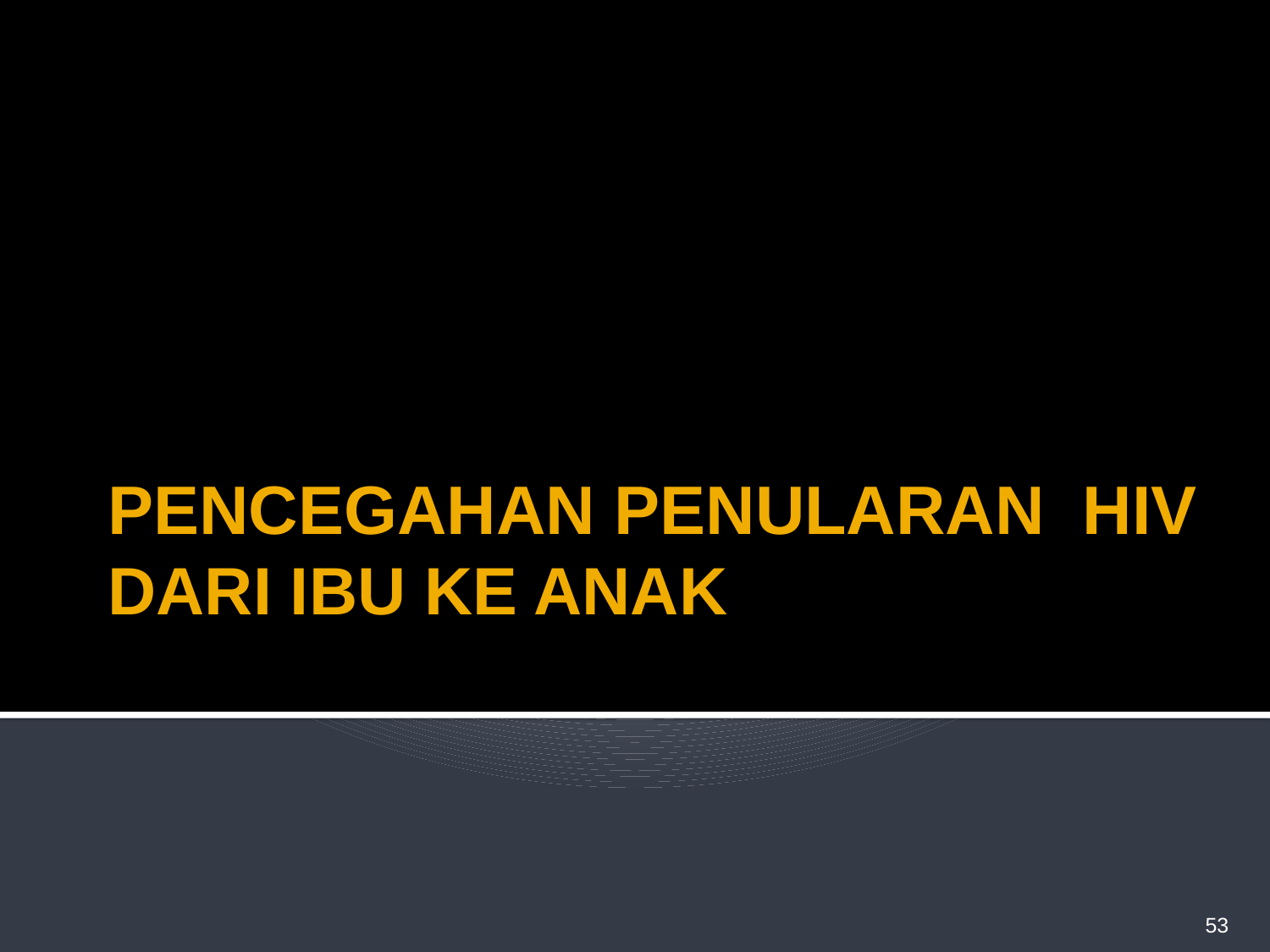

# PENCEGAHAN PENULARAN  HIV DARI IBU KE ANAK
53